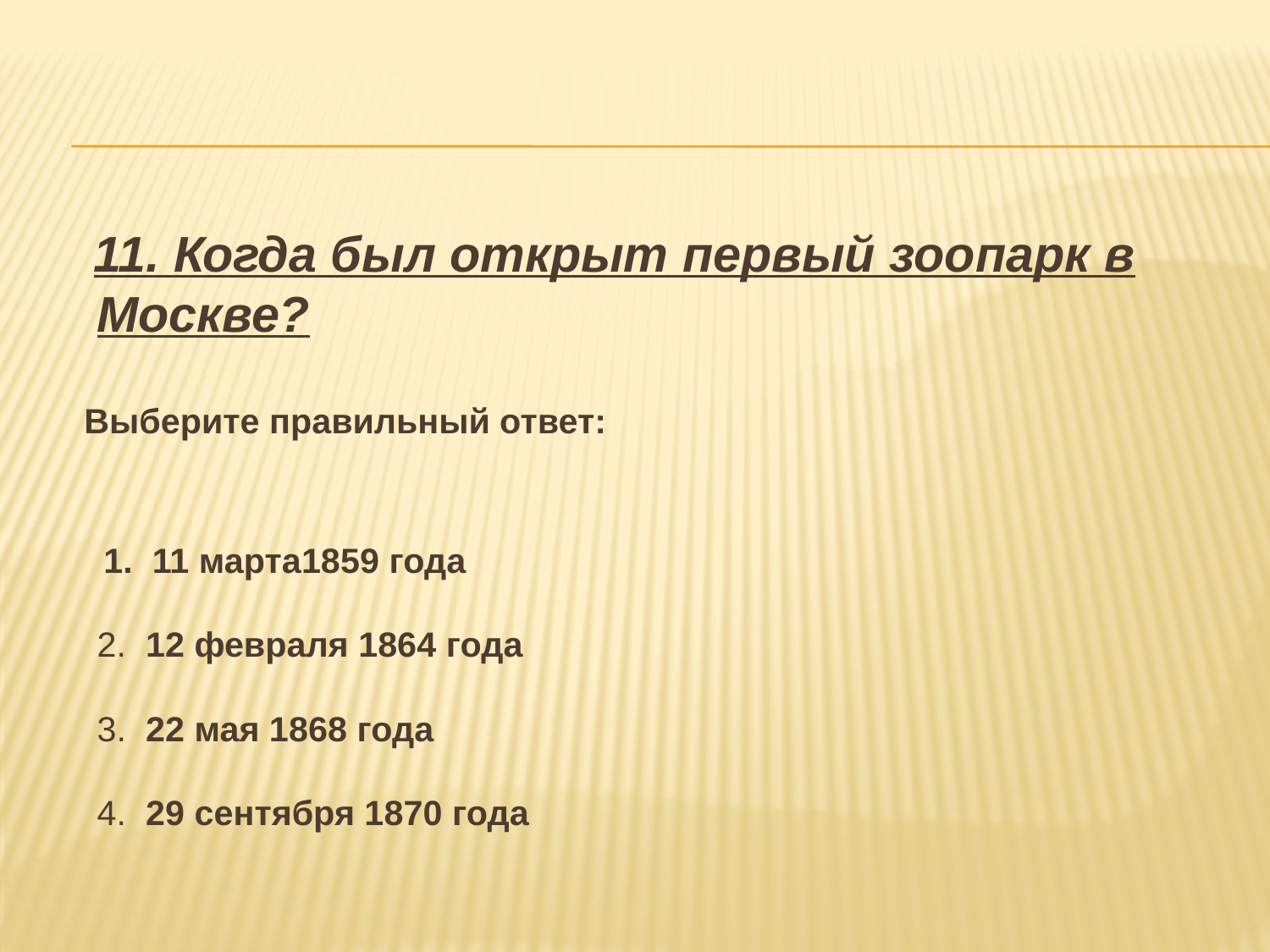

11. Когда был открыт первый зоопарк в Москве?

   Выберите правильный ответ:

     1.  11 марта1859 года
2.  12 февраля 1864 года
3.  22 мая 1868 года
4.  29 сентября 1870 года